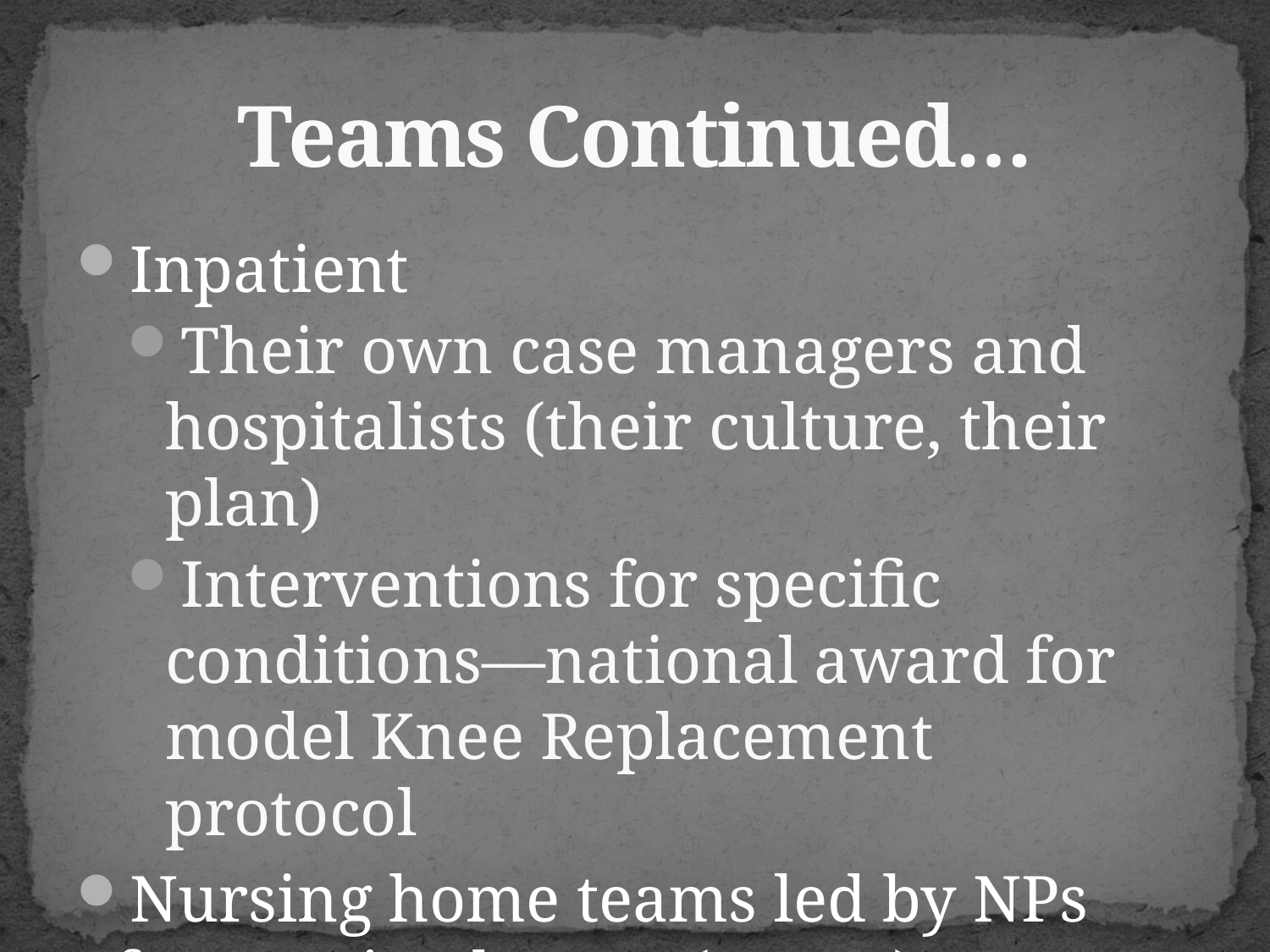

# Teams Continued…
Inpatient
Their own case managers and hospitalists (their culture, their plan)
Interventions for specific conditions—national award for model Knee Replacement protocol
Nursing home teams led by NPs for nursing homes (4 core)